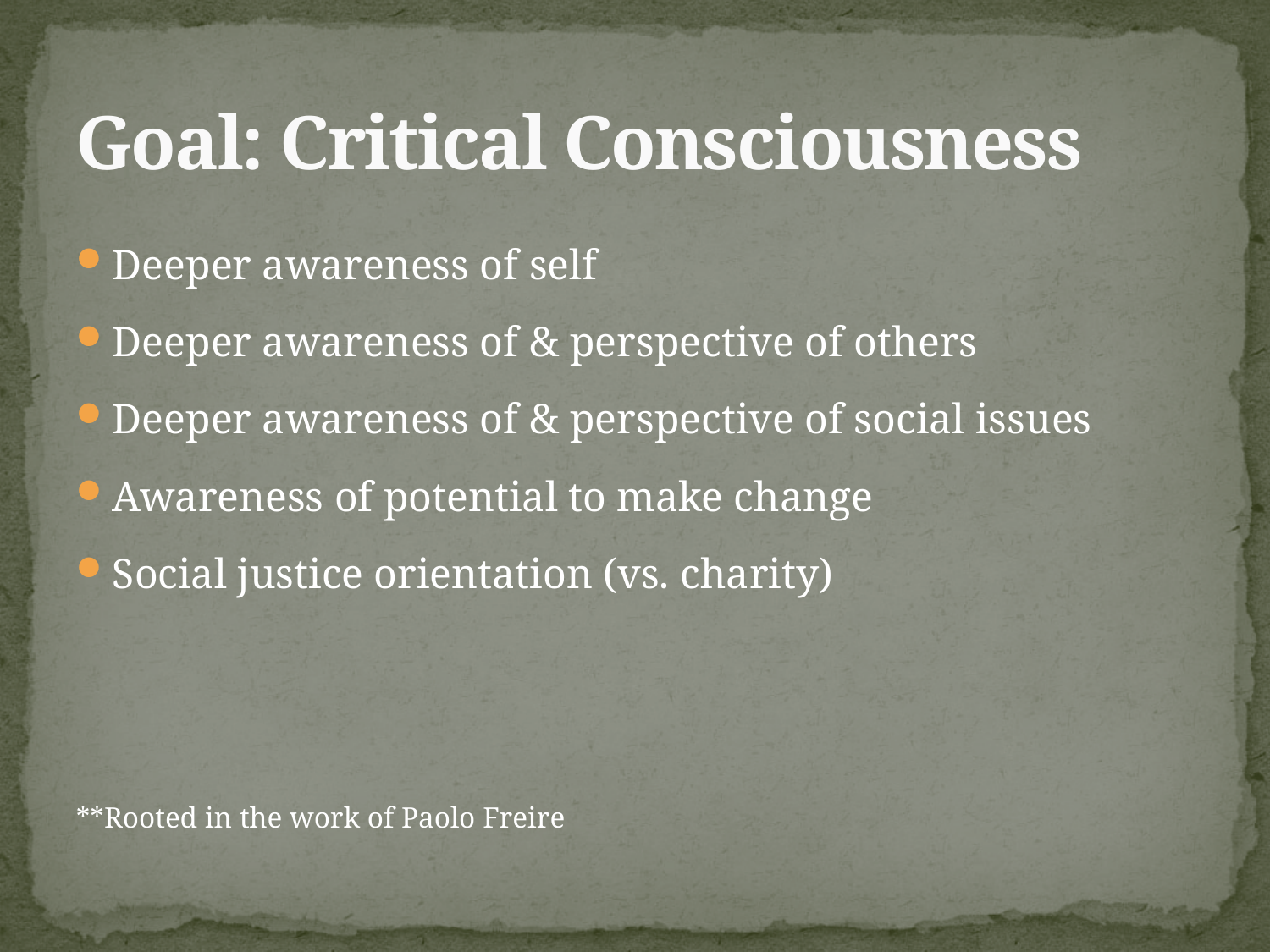

# Goal: Critical Consciousness
Deeper awareness of self
Deeper awareness of & perspective of others
Deeper awareness of & perspective of social issues
Awareness of potential to make change
Social justice orientation (vs. charity)

**Rooted in the work of Paolo Freire